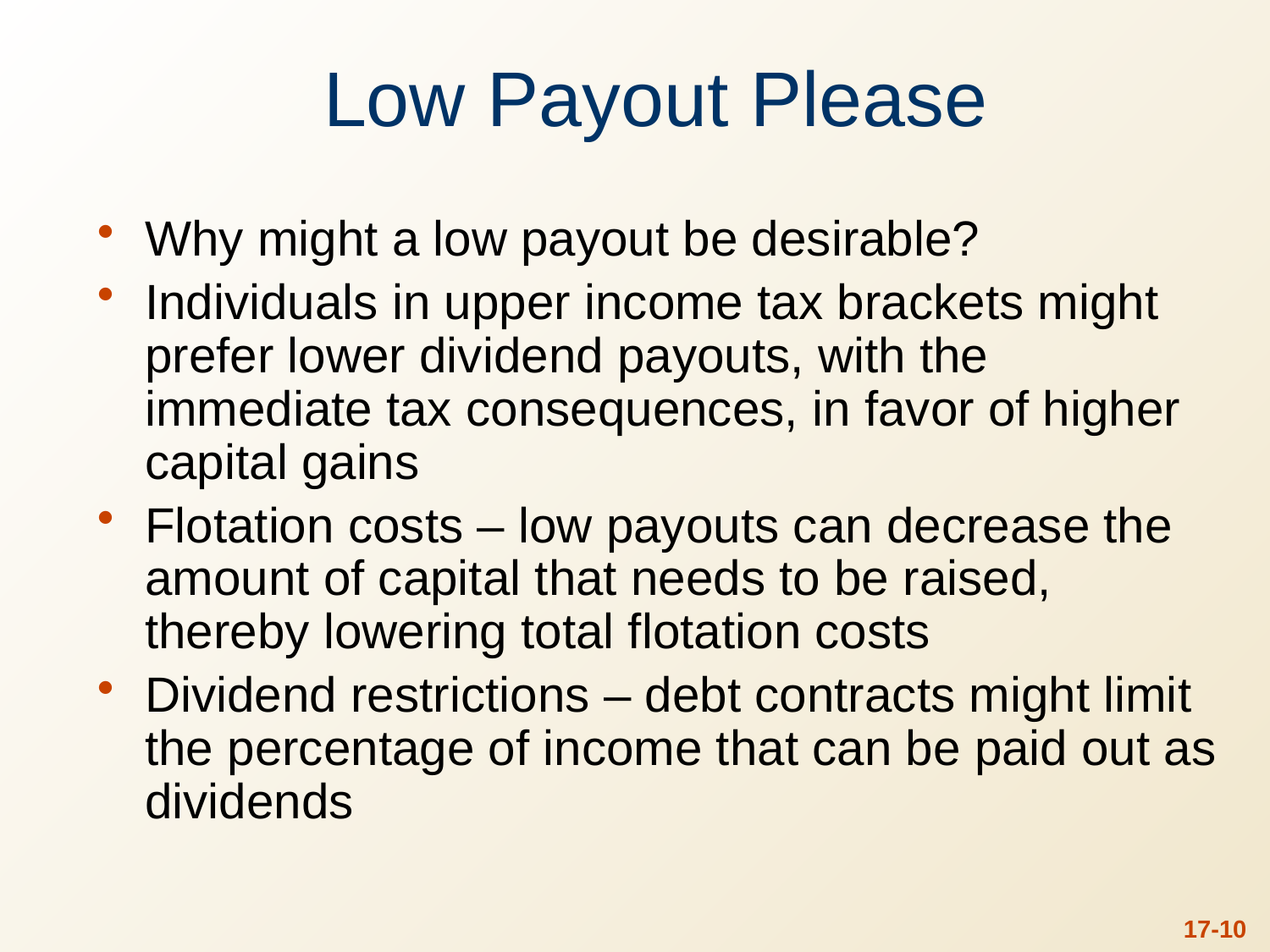

# Low Payout Please
Why might a low payout be desirable?
Individuals in upper income tax brackets might prefer lower dividend payouts, with the immediate tax consequences, in favor of higher capital gains
Flotation costs – low payouts can decrease the amount of capital that needs to be raised, thereby lowering total flotation costs
Dividend restrictions – debt contracts might limit the percentage of income that can be paid out as dividends
17-10